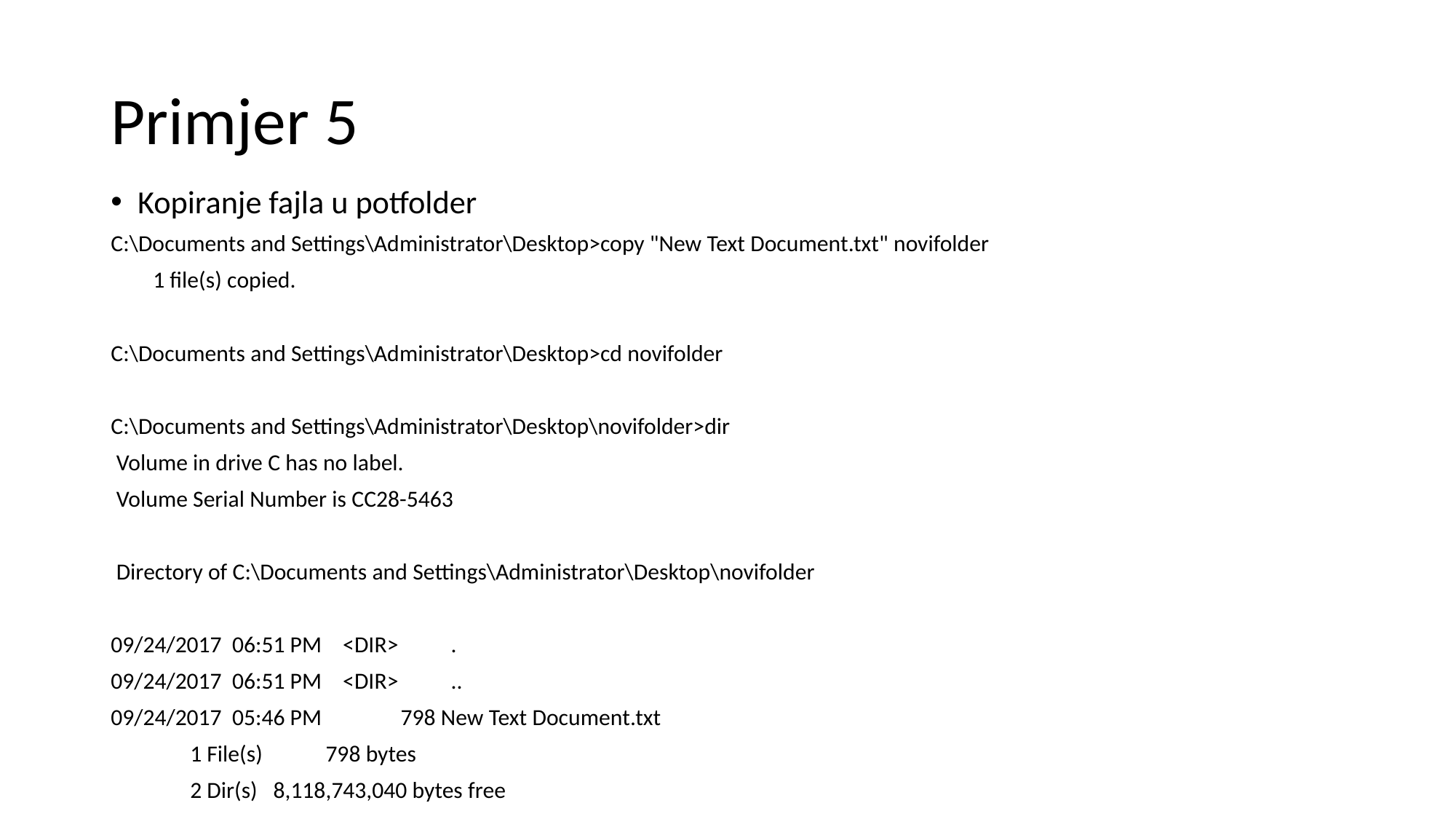

# Primjer 5
Kopiranje fajla u potfolder
C:\Documents and Settings\Administrator\Desktop>copy "New Text Document.txt" novifolder
        1 file(s) copied.

C:\Documents and Settings\Administrator\Desktop>cd novifolder

C:\Documents and Settings\Administrator\Desktop\novifolder>dir
 Volume in drive C has no label.
 Volume Serial Number is CC28-5463

 Directory of C:\Documents and Settings\Administrator\Desktop\novifolder

09/24/2017  06:51 PM    <DIR>          .
09/24/2017  06:51 PM    <DIR>          ..
09/24/2017  05:46 PM               798 New Text Document.txt
               1 File(s)            798 bytes
               2 Dir(s)   8,118,743,040 bytes free